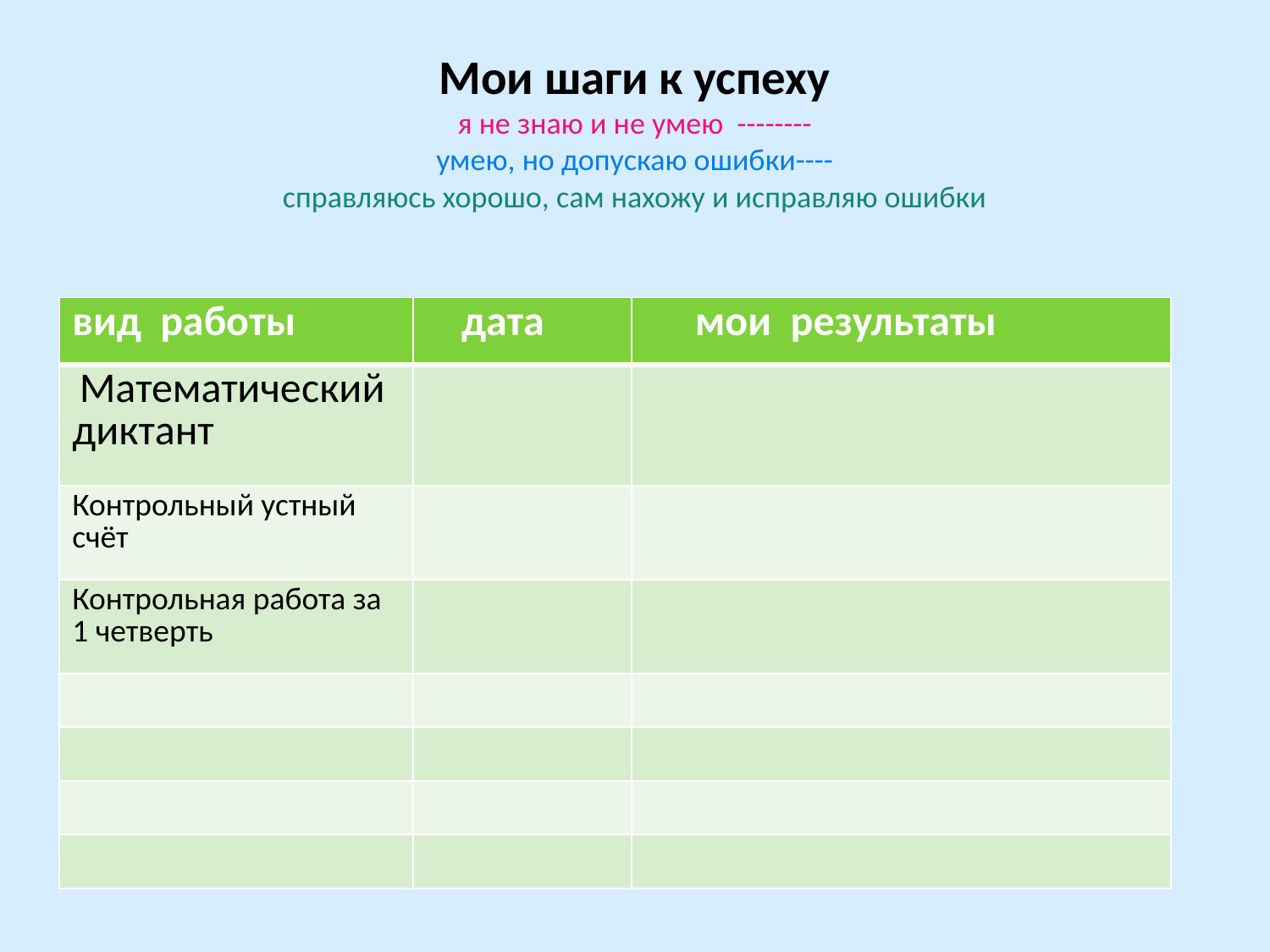

# Мои шаги к успеху я не знаю и не умею  -------- умею, но допускаю ошибки---- справляюсь хорошо, сам нахожу и исправляю ошибки
| вид работы | дата | мои результаты |
| --- | --- | --- |
| Математический диктант |  |  |
| Контрольный устный счёт |  |  |
| Контрольная работа за 1 четверть |  |  |
|  |  |  |
|  |  |  |
|  |  |  |
|  |  |  |